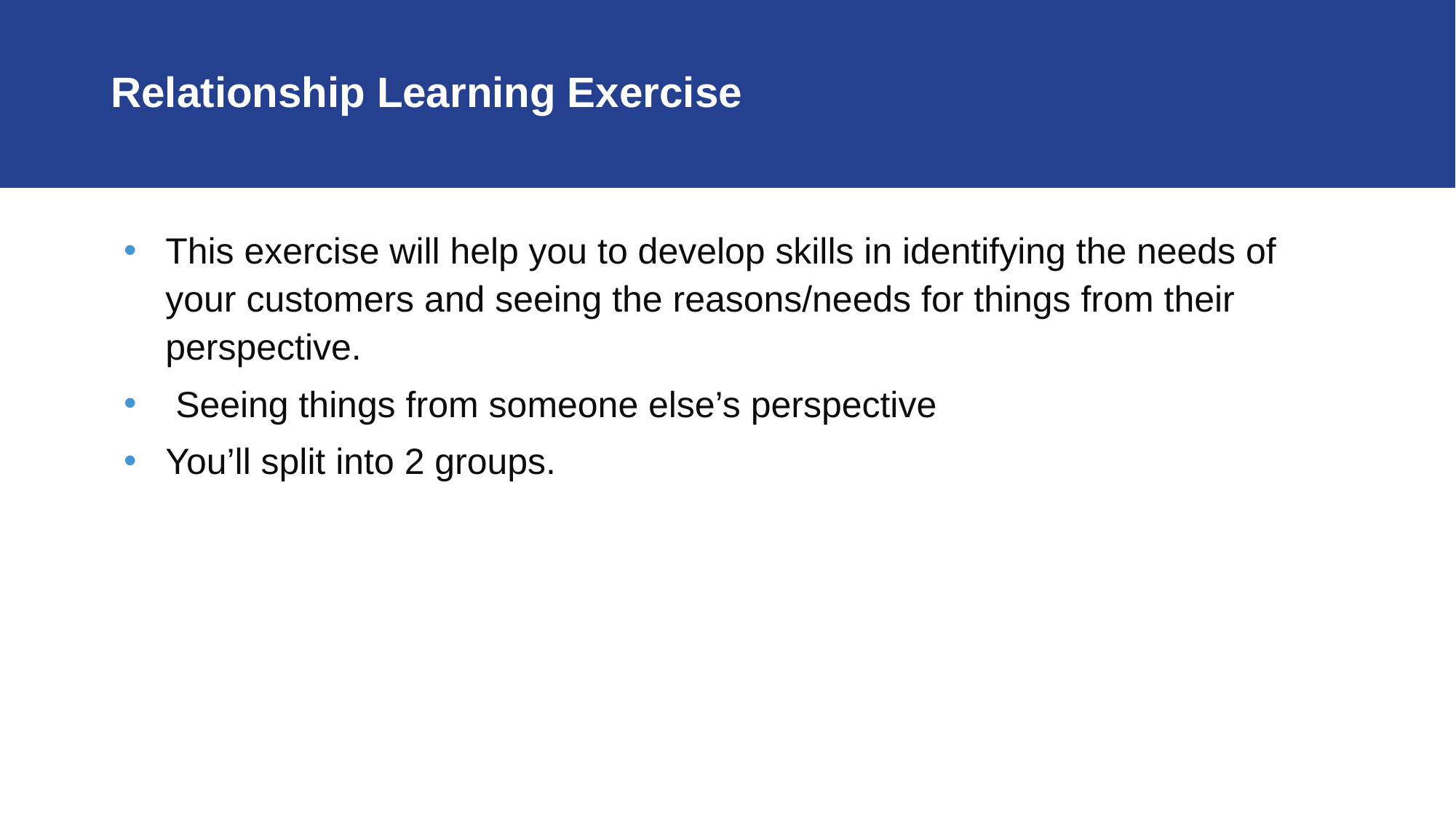

# Relationship Learning Exercise
This exercise will help you to develop skills in identifying the needs of your customers and seeing the reasons/needs for things from their perspective.
 Seeing things from someone else’s perspective
You’ll split into 2 groups.